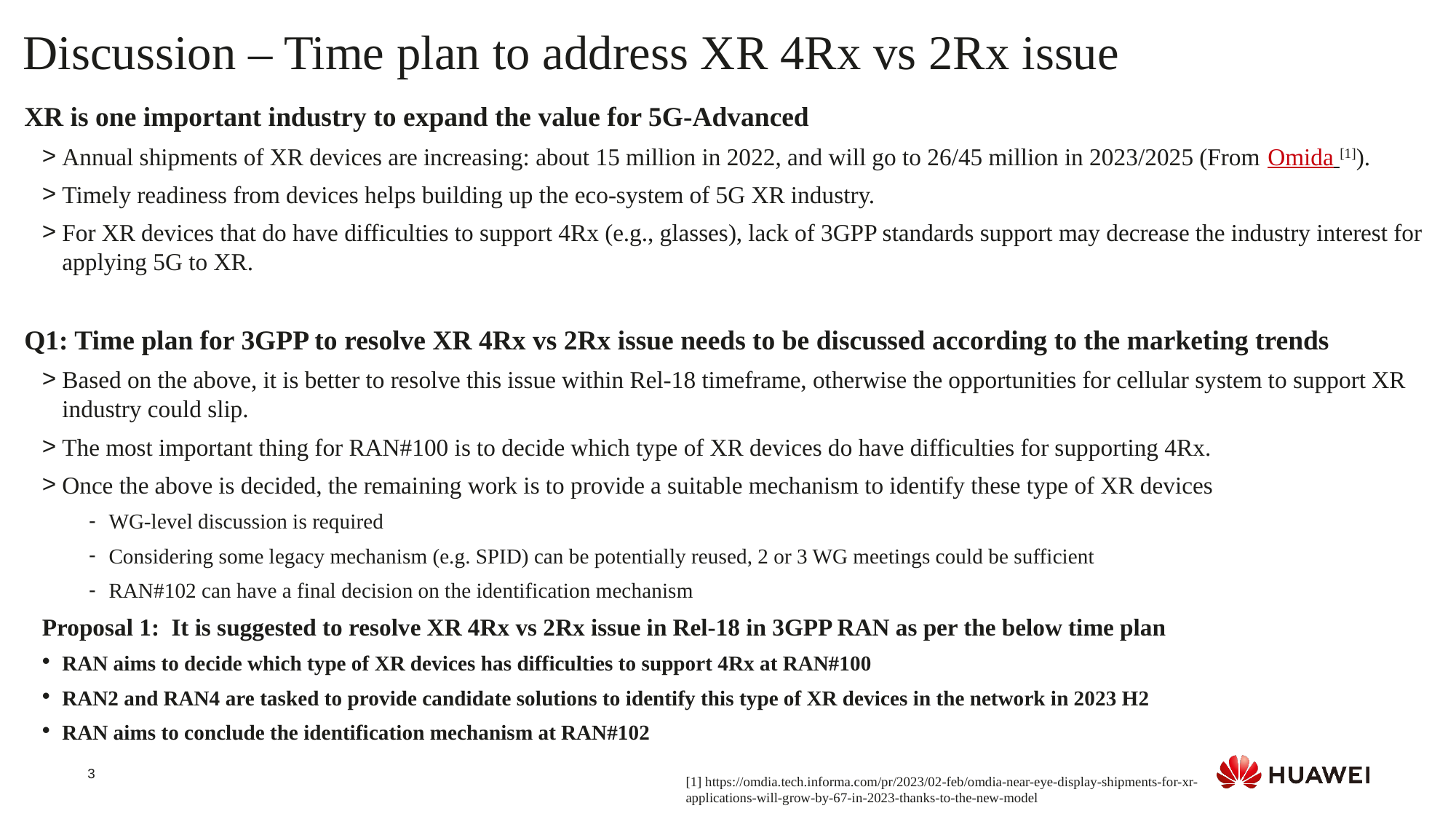

Discussion – Time plan to address XR 4Rx vs 2Rx issue
XR is one important industry to expand the value for 5G-Advanced
Annual shipments of XR devices are increasing: about 15 million in 2022, and will go to 26/45 million in 2023/2025 (From Omida [1]).
Timely readiness from devices helps building up the eco-system of 5G XR industry.
For XR devices that do have difficulties to support 4Rx (e.g., glasses), lack of 3GPP standards support may decrease the industry interest for applying 5G to XR.

Q1: Time plan for 3GPP to resolve XR 4Rx vs 2Rx issue needs to be discussed according to the marketing trends
Based on the above, it is better to resolve this issue within Rel-18 timeframe, otherwise the opportunities for cellular system to support XR industry could slip.
The most important thing for RAN#100 is to decide which type of XR devices do have difficulties for supporting 4Rx.
Once the above is decided, the remaining work is to provide a suitable mechanism to identify these type of XR devices
WG-level discussion is required
Considering some legacy mechanism (e.g. SPID) can be potentially reused, 2 or 3 WG meetings could be sufficient
RAN#102 can have a final decision on the identification mechanism
Proposal 1:  It is suggested to resolve XR 4Rx vs 2Rx issue in Rel-18 in 3GPP RAN as per the below time plan
RAN aims to decide which type of XR devices has difficulties to support 4Rx at RAN#100
RAN2 and RAN4 are tasked to provide candidate solutions to identify this type of XR devices in the network in 2023 H2
RAN aims to conclude the identification mechanism at RAN#102
[1] https://omdia.tech.informa.com/pr/2023/02-feb/omdia-near-eye-display-shipments-for-xr-applications-will-grow-by-67-in-2023-thanks-to-the-new-model